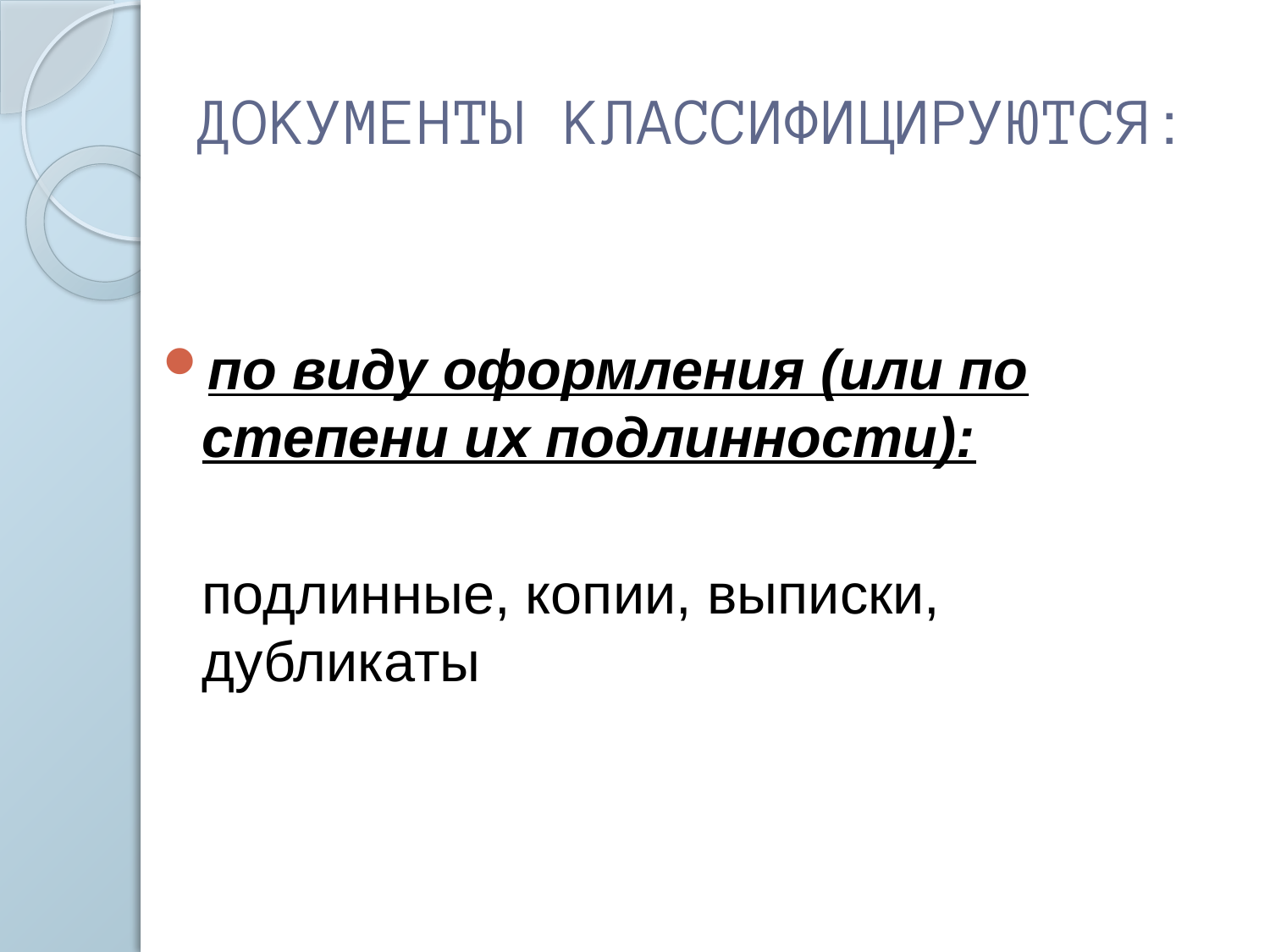

# ДОКУМЕНТЫ КЛАССИФИЦИРУЮТСЯ:
по виду оформления (или по степени их подлинности):

	подлинные, копии, выписки, дубликаты